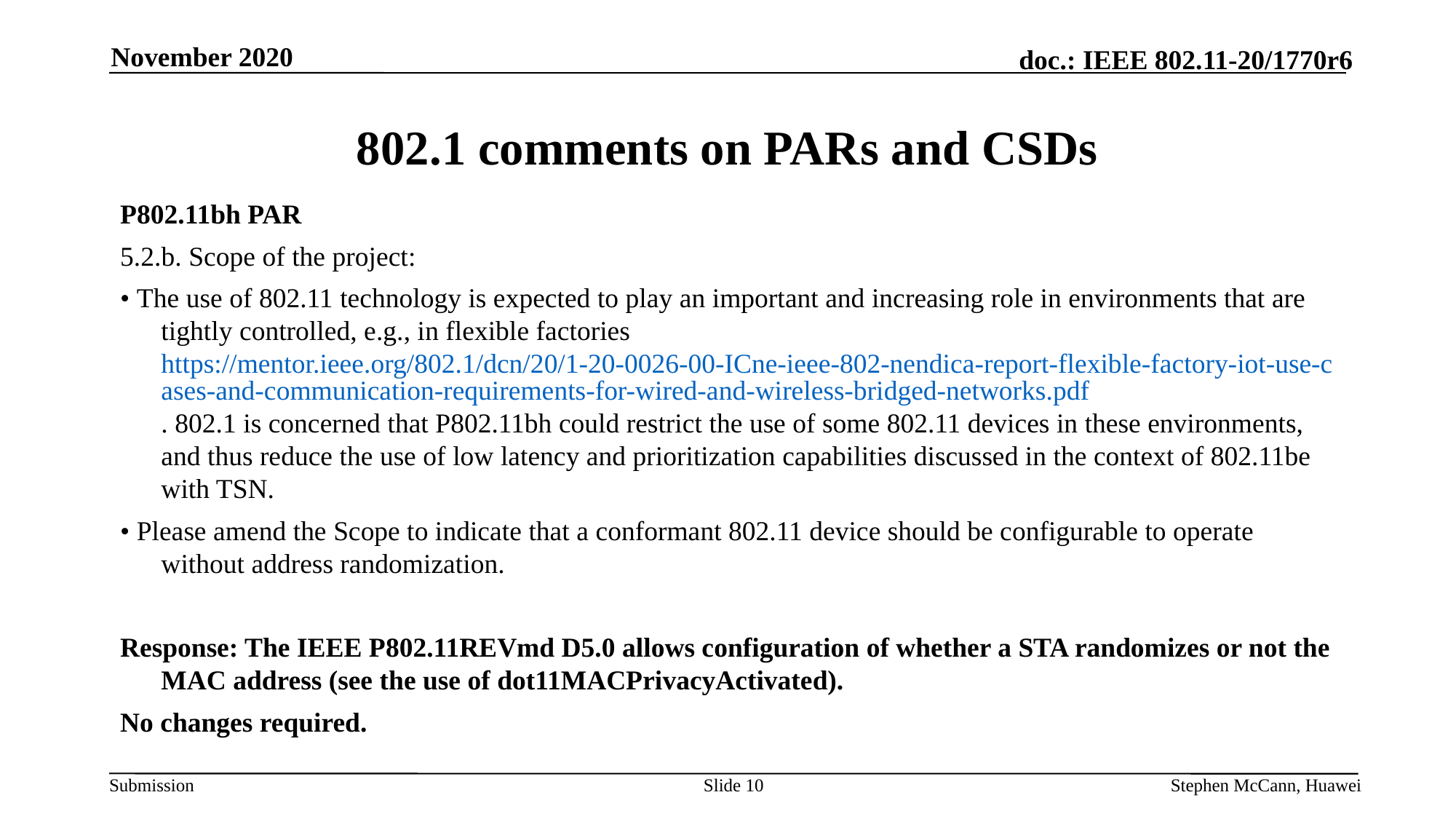

November 2020
# 802.1 comments on PARs and CSDs
P802.11bh PAR
5.2.b. Scope of the project:
• The use of 802.11 technology is expected to play an important and increasing role in environments that are tightly controlled, e.g., in flexible factories https://mentor.ieee.org/802.1/dcn/20/1-20-0026-00-ICne-ieee-802-nendica-report-flexible-factory-iot-use-cases-and-communication-requirements-for-wired-and-wireless-bridged-networks.pdf. 802.1 is concerned that P802.11bh could restrict the use of some 802.11 devices in these environments, and thus reduce the use of low latency and prioritization capabilities discussed in the context of 802.11be with TSN.
• Please amend the Scope to indicate that a conformant 802.11 device should be configurable to operate without address randomization.

Response: The IEEE P802.11REVmd D5.0 allows configuration of whether a STA randomizes or not the MAC address (see the use of dot11MACPrivacyActivated).
No changes required.
Slide 10
Stephen McCann, Huawei